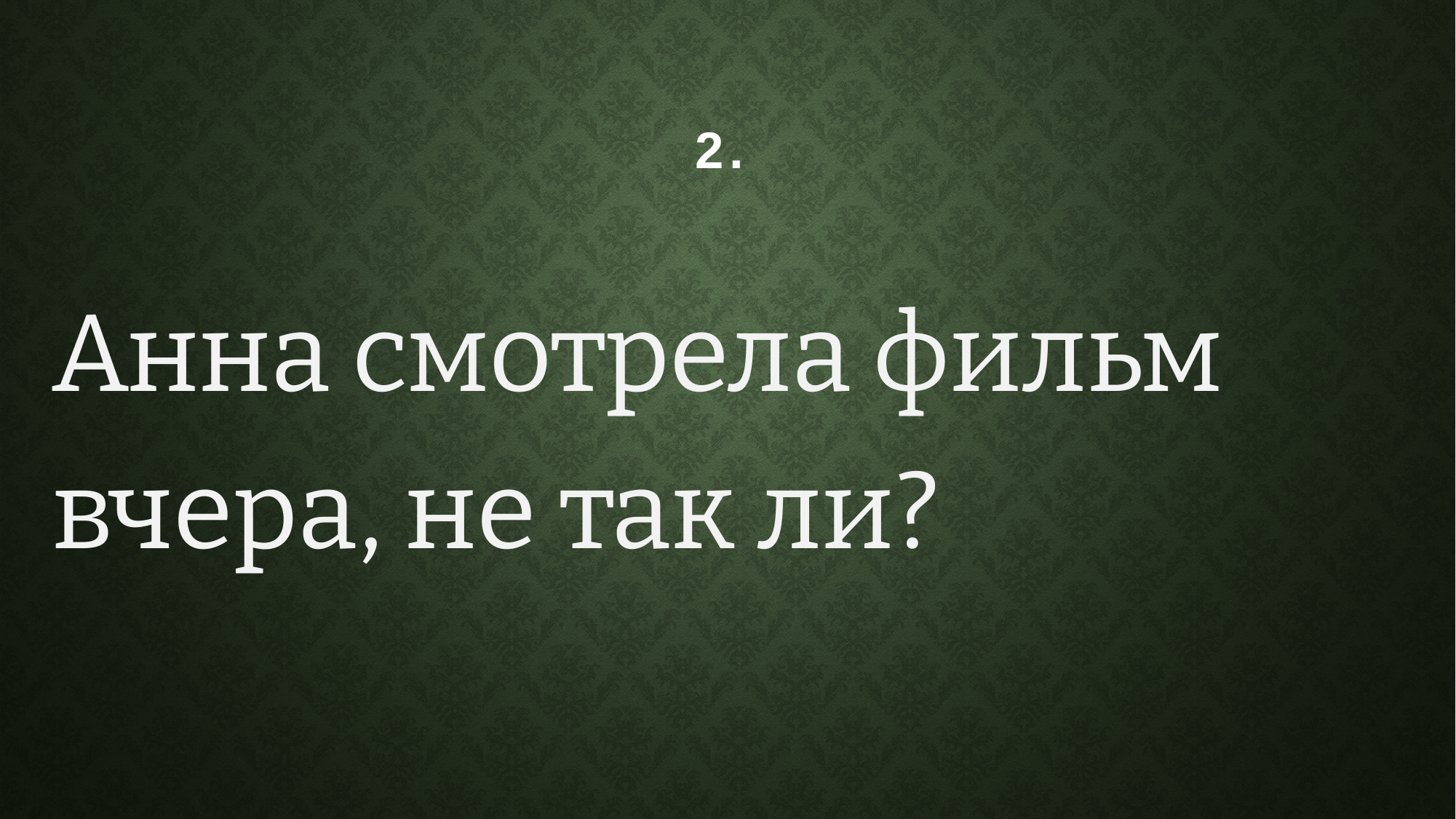

# 2.
Анна смотрела фильм вчера, не так ли?